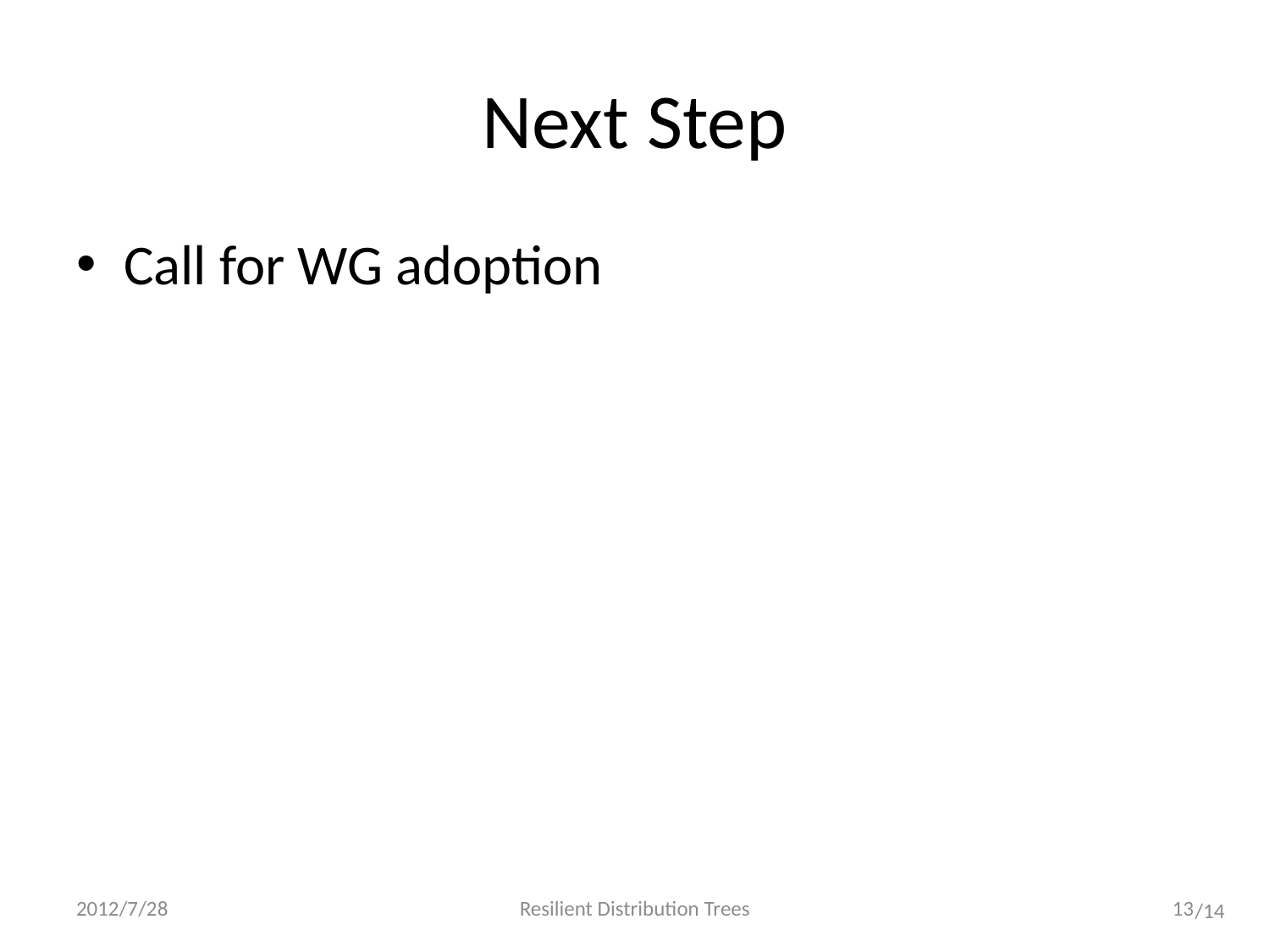

# Next Step
Call for WG adoption
2012/7/28
Resilient Distribution Trees
13